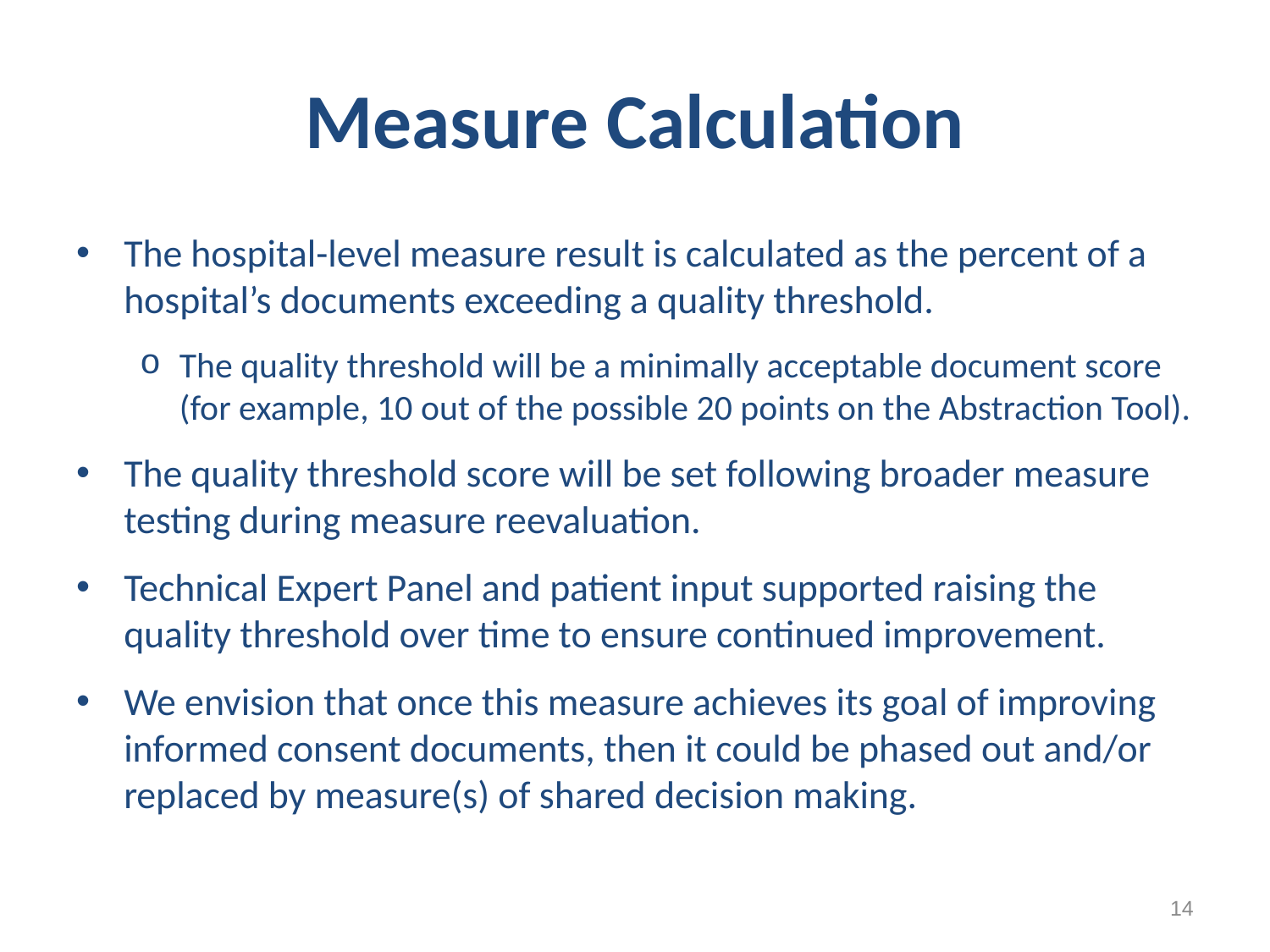

# Measure Calculation
The hospital-level measure result is calculated as the percent of a hospital’s documents exceeding a quality threshold.
The quality threshold will be a minimally acceptable document score (for example, 10 out of the possible 20 points on the Abstraction Tool).
The quality threshold score will be set following broader measure testing during measure reevaluation.
Technical Expert Panel and patient input supported raising the quality threshold over time to ensure continued improvement.
We envision that once this measure achieves its goal of improving informed consent documents, then it could be phased out and/or replaced by measure(s) of shared decision making.
14